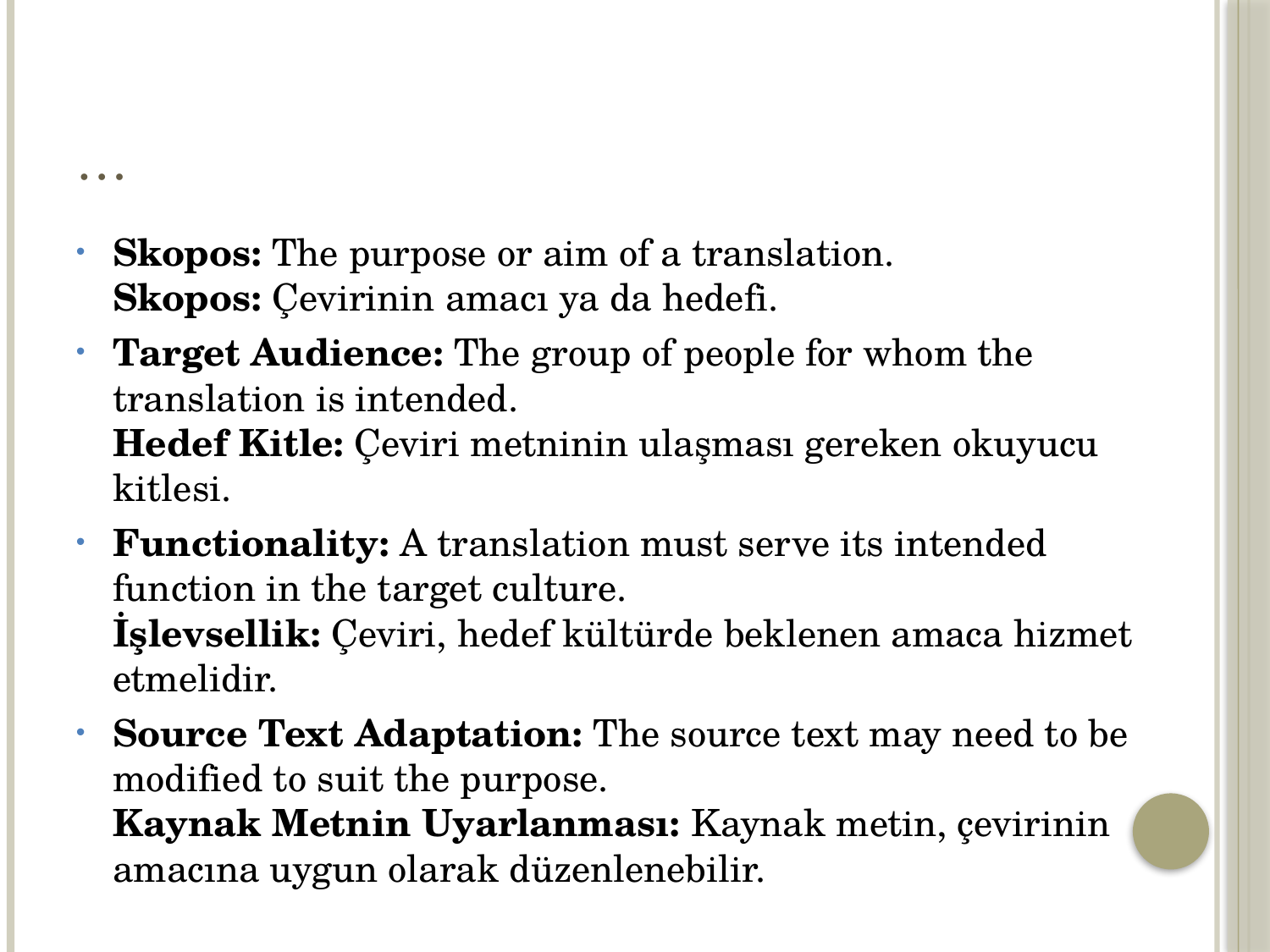

# …
Skopos: The purpose or aim of a translation.
Skopos: Çevirinin amacı ya da hedefi.
Target Audience: The group of people for whom the translation is intended.
Hedef Kitle: Çeviri metninin ulaşması gereken okuyucu kitlesi.
Functionality: A translation must serve its intended function in the target culture.
İşlevsellik: Çeviri, hedef kültürde beklenen amaca hizmet etmelidir.
Source Text Adaptation: The source text may need to be modified to suit the purpose.
Kaynak Metnin Uyarlanması: Kaynak metin, çevirinin amacına uygun olarak düzenlenebilir.